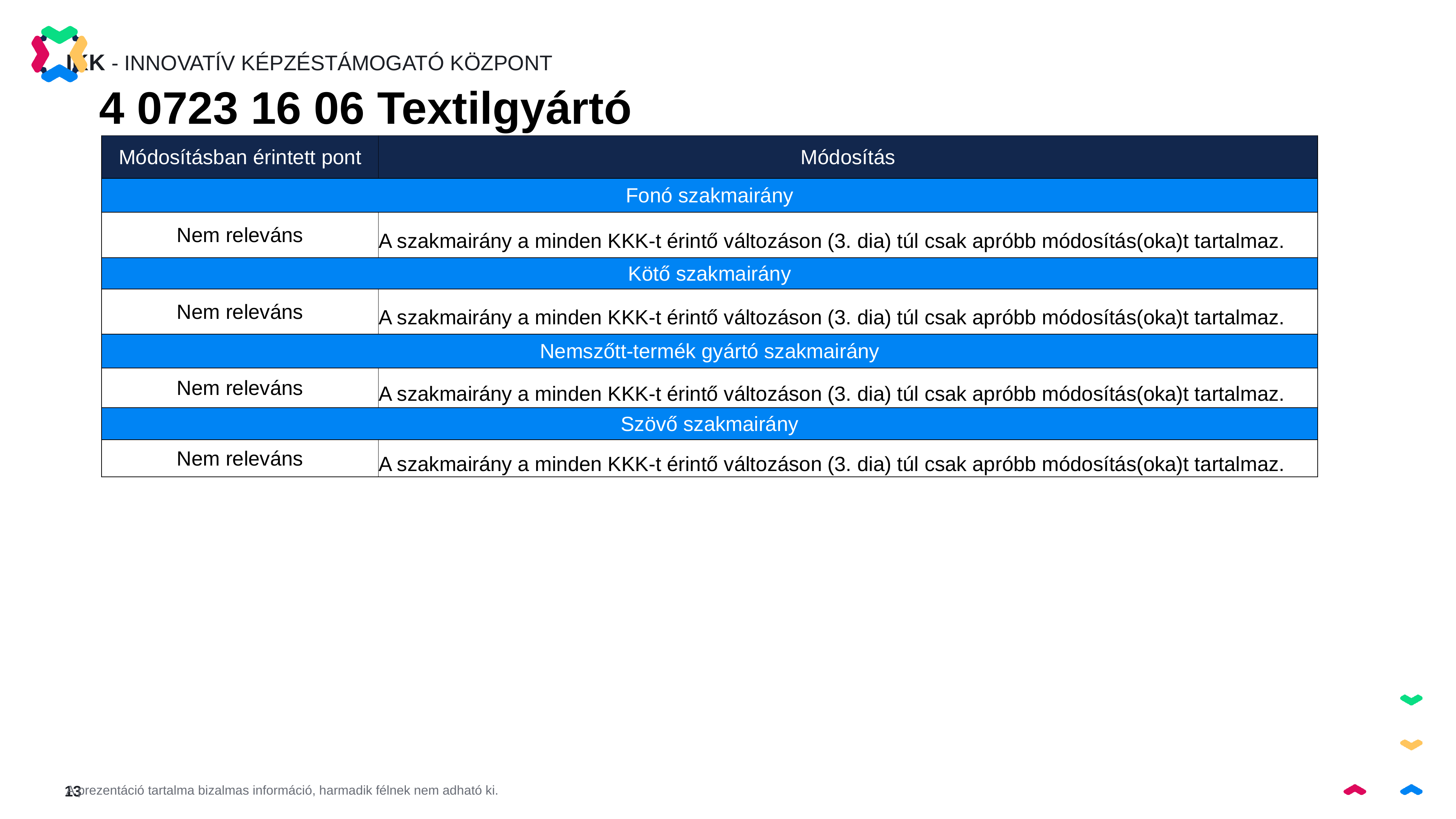

4 0723 16 06 Textilgyártó
| Módosításban érintett pont | Módosítás |
| --- | --- |
| Fonó szakmairány |  |
| Nem releváns | A szakmairány a minden KKK-t érintő változáson (3. dia) túl csak apróbb módosítás(oka)t tartalmaz. |
| Kötő szakmairány |  |
| Nem releváns | A szakmairány a minden KKK-t érintő változáson (3. dia) túl csak apróbb módosítás(oka)t tartalmaz. |
| Nemszőtt-termék gyártó szakmairány |  |
| Nem releváns | A szakmairány a minden KKK-t érintő változáson (3. dia) túl csak apróbb módosítás(oka)t tartalmaz. |
| Szövő szakmairány |  |
| Nem releváns | A szakmairány a minden KKK-t érintő változáson (3. dia) túl csak apróbb módosítás(oka)t tartalmaz. |